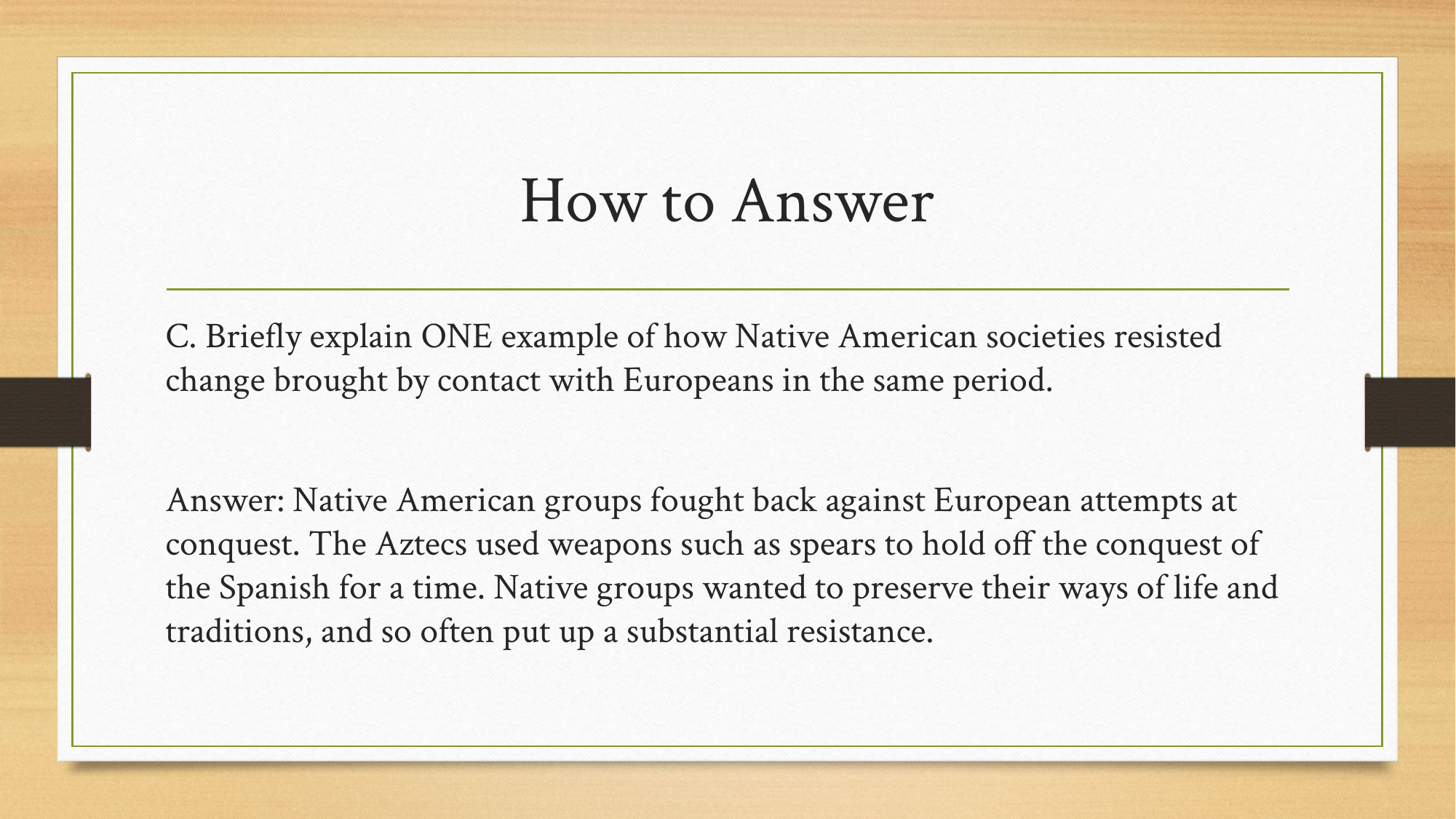

# How to Answer
C. Briefly explain ONE example of how Native American societies resisted change brought by contact with Europeans in the same period.

Answer: Native American groups fought back against European attempts at conquest. The Aztecs used weapons such as spears to hold off the conquest of the Spanish for a time. Native groups wanted to preserve their ways of life and traditions, and so often put up a substantial resistance.